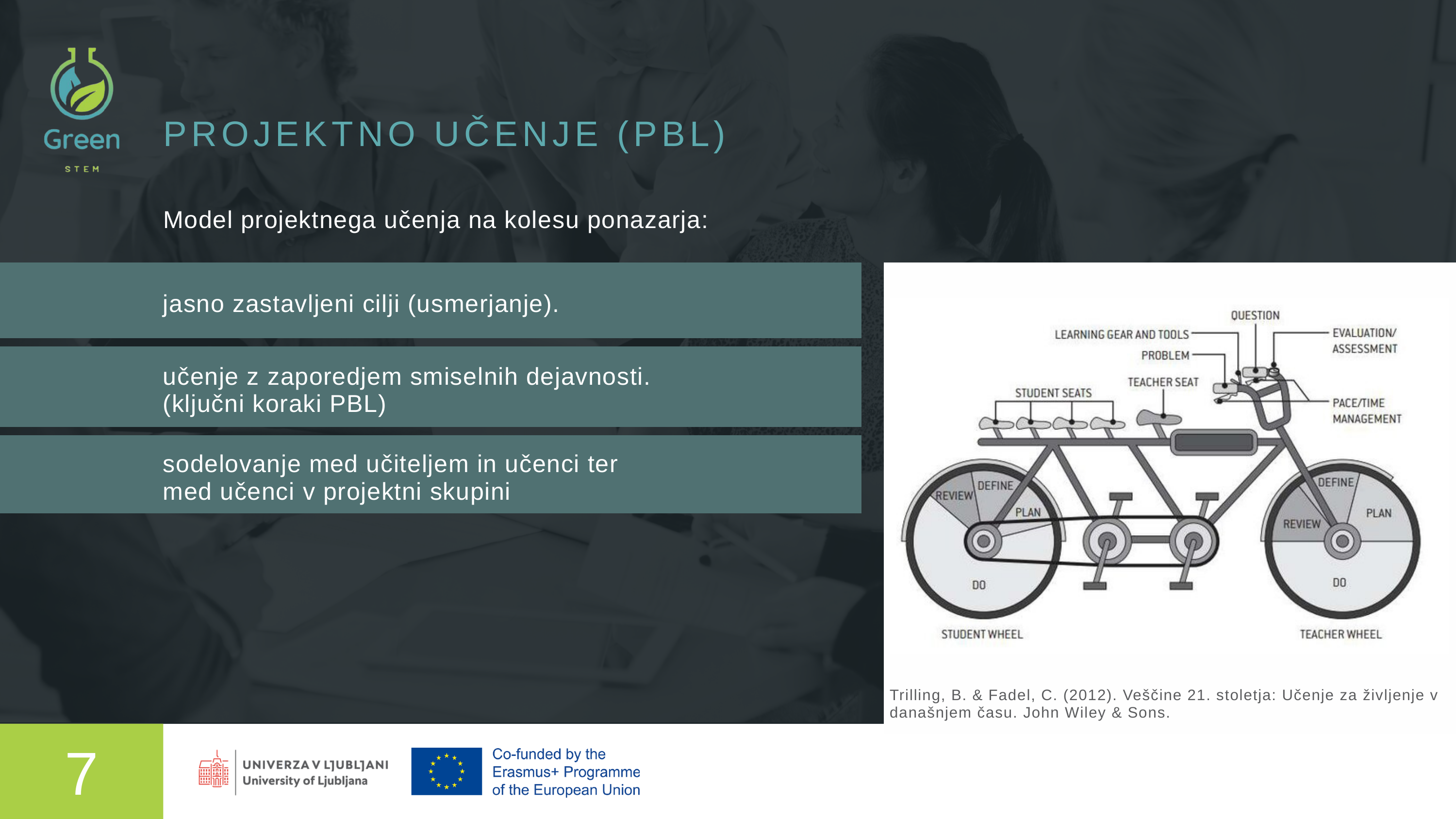

PROJEKTNO UČENJE (PBL)
Model projektnega učenja na kolesu ponazarja:

                     jasno zastavljeni cilji (usmerjanje).

                     učenje z zaporedjem smiselnih dejavnosti.
                     (ključni koraki PBL)

                     sodelovanje med učiteljem in učenci ter
                     med učenci v projektni skupini
Trilling, B. & Fadel, C. (2012). Veščine 21. stoletja: Učenje za življenje v današnjem času. John Wiley & Sons.

7

Predstavlja Rachelle Beaudry